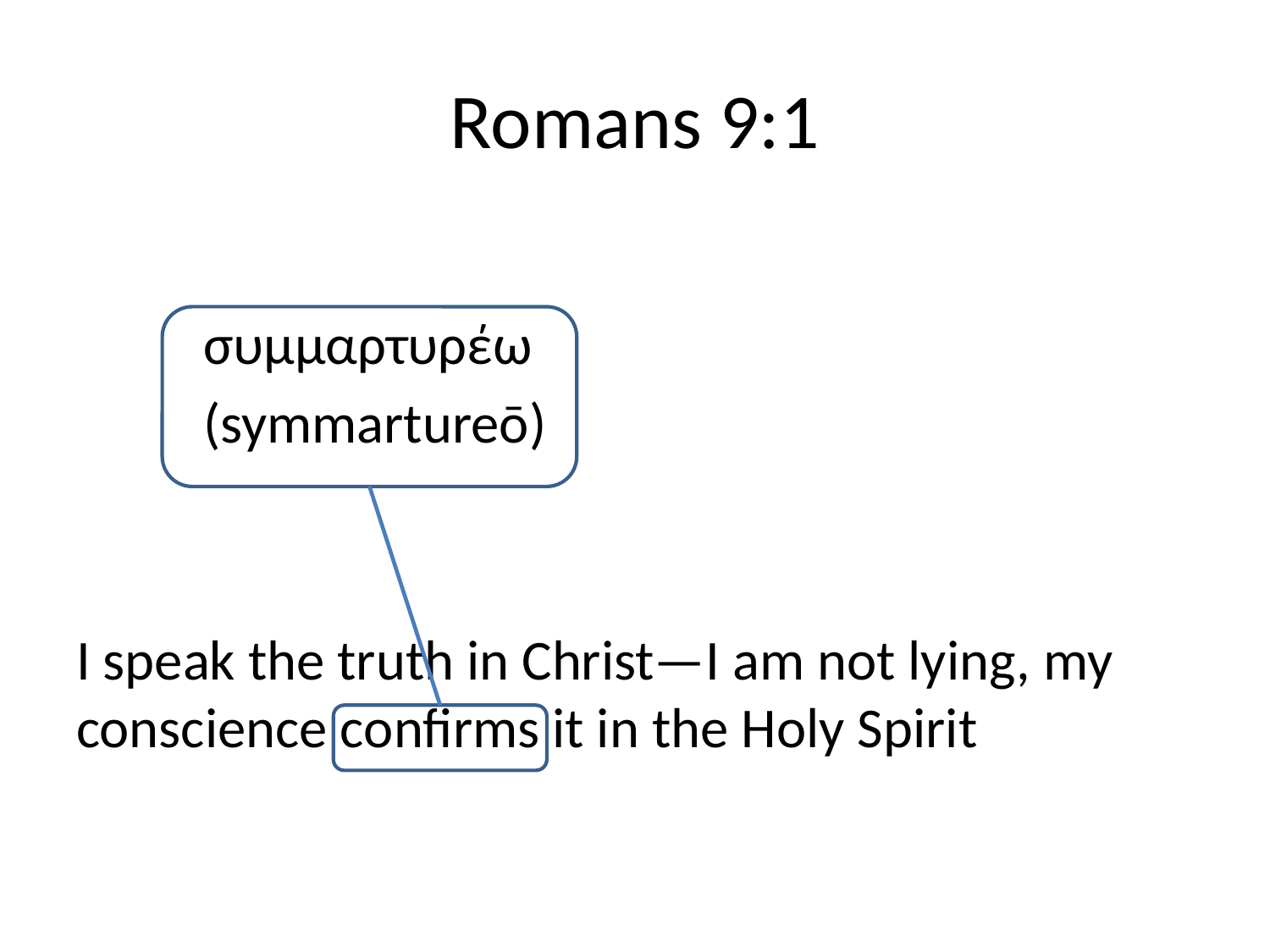

# Romans 9:1

	συμμαρτυρέω
	(symmartureō)

I speak the truth in Christ—I am not lying, my conscience confirms it in the Holy Spirit